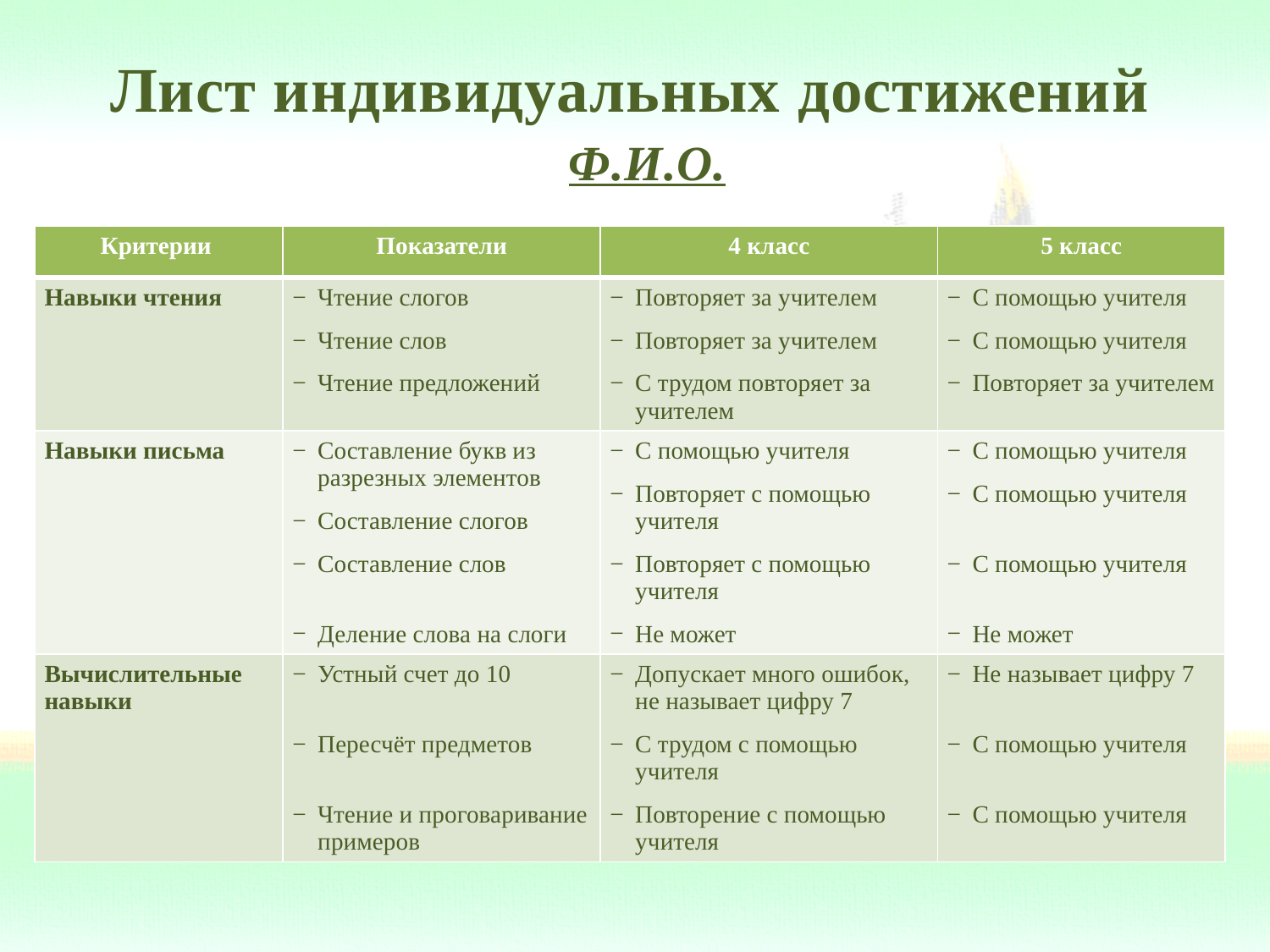

# Лист индивидуальных достижений Ф.И.О.
| Критерии | Показатели | 4 класс | 5 класс |
| --- | --- | --- | --- |
| Навыки чтения | Чтение слогов Чтение слов Чтение предложений | Повторяет за учителем Повторяет за учителем С трудом повторяет за учителем | С помощью учителя С помощью учителя Повторяет за учителем |
| Навыки письма | Составление букв из разрезных элементов Составление слогов Составление слов Деление слова на слоги | С помощью учителя Повторяет с помощью учителя Повторяет с помощью учителя Не может | С помощью учителя С помощью учителя С помощью учителя Не может |
| Вычислительные навыки | Устный счет до 10 Пересчёт предметов Чтение и проговаривание примеров | Допускает много ошибок, не называет цифру 7 С трудом с помощью учителя Повторение с помощью учителя | Не называет цифру 7 С помощью учителя С помощью учителя |